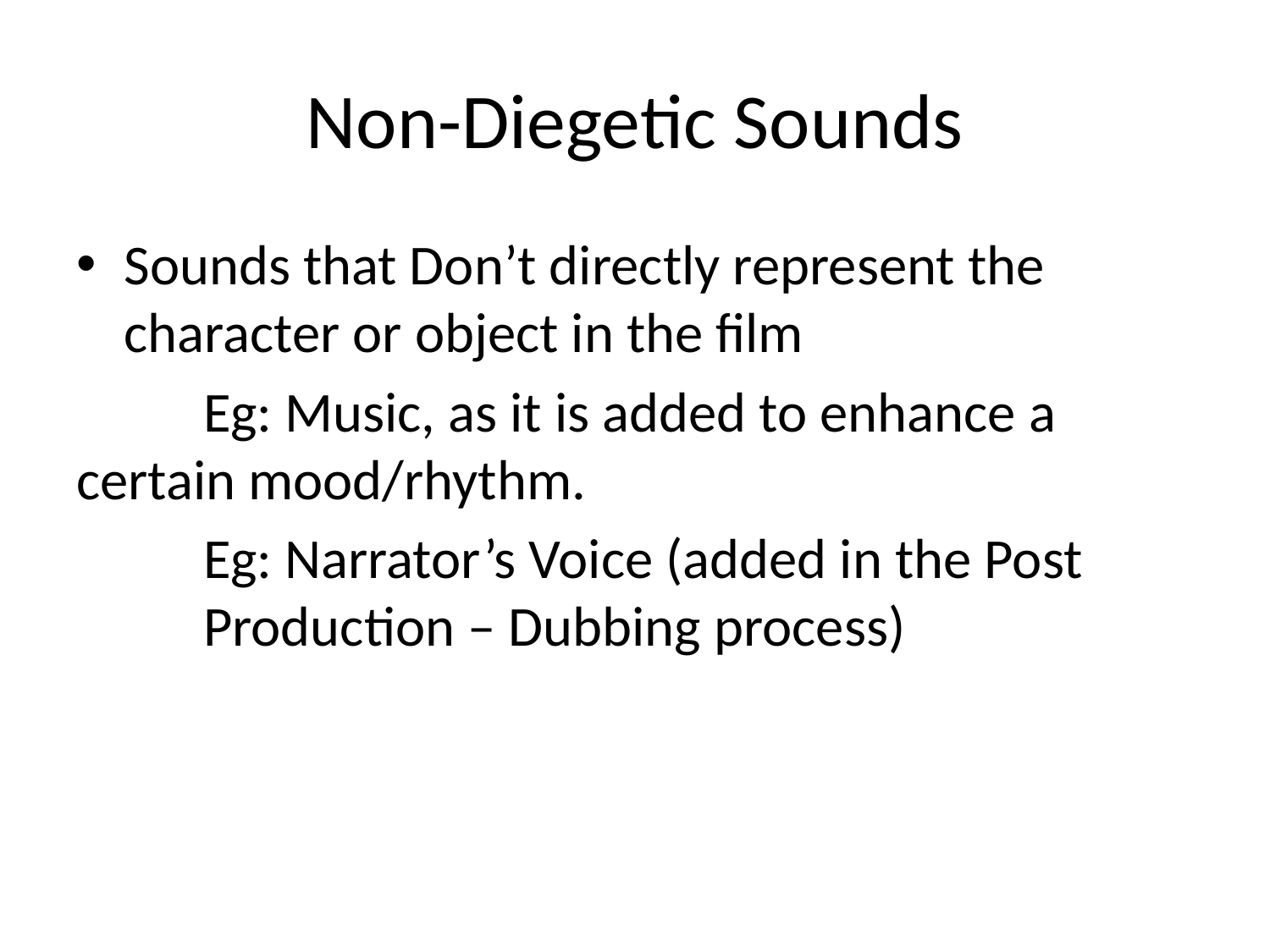

# Non-Diegetic Sounds
Sounds that Don’t directly represent the character or object in the film
	Eg: Music, as it is added to enhance a 	certain mood/rhythm.
	Eg: Narrator’s Voice (added in the Post 	Production – Dubbing process)